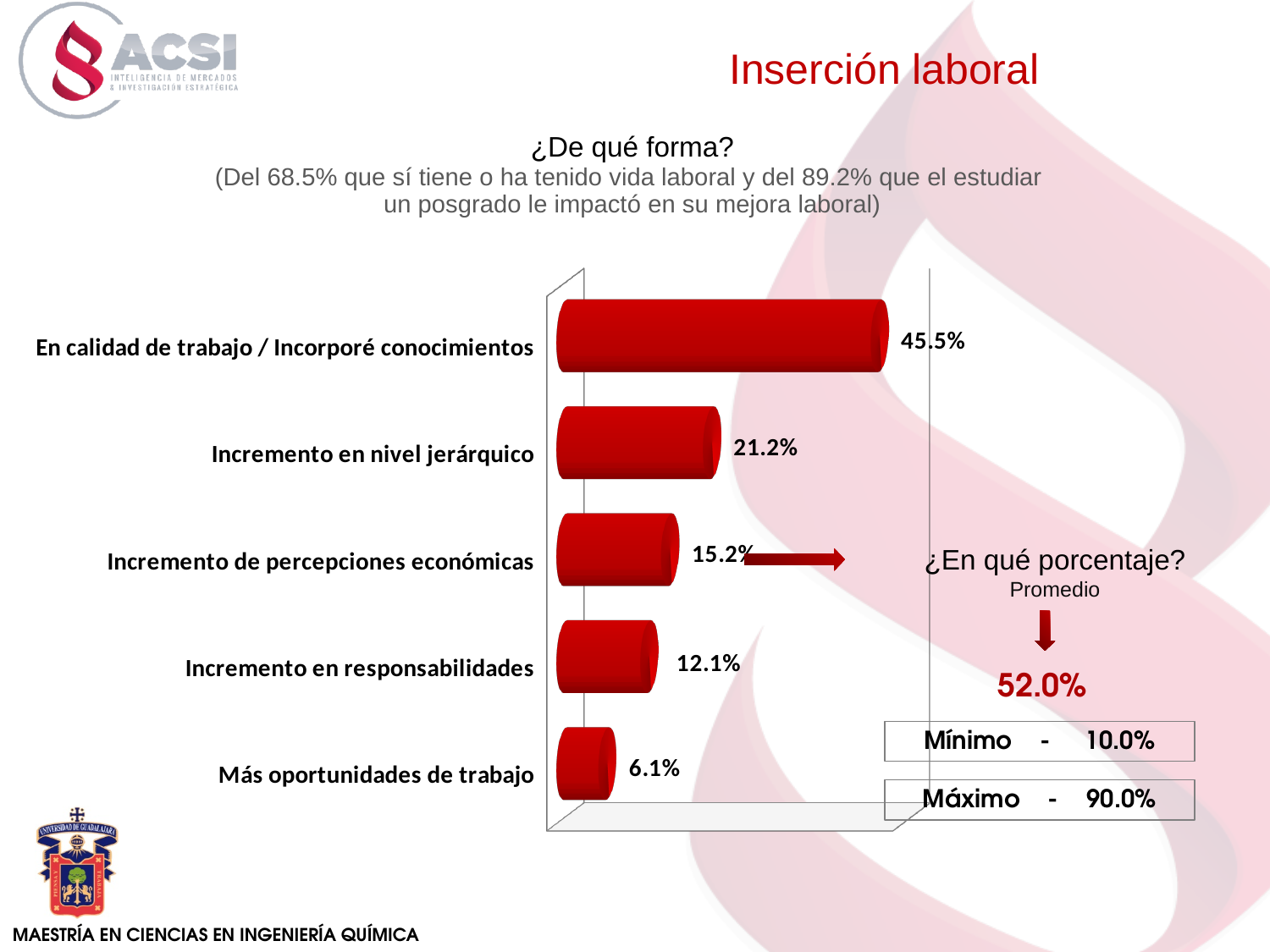

Inserción laboral

[unsupported chart]

¿De qué forma?
(Del 68.5% que sí tiene o ha tenido vida laboral y del 89.2% que el estudiar
un posgrado le impactó en su mejora laboral)
¿En qué porcentaje?
Promedio

52.0%
Mínimo    -     10.0%
Máximo    -    90.0%